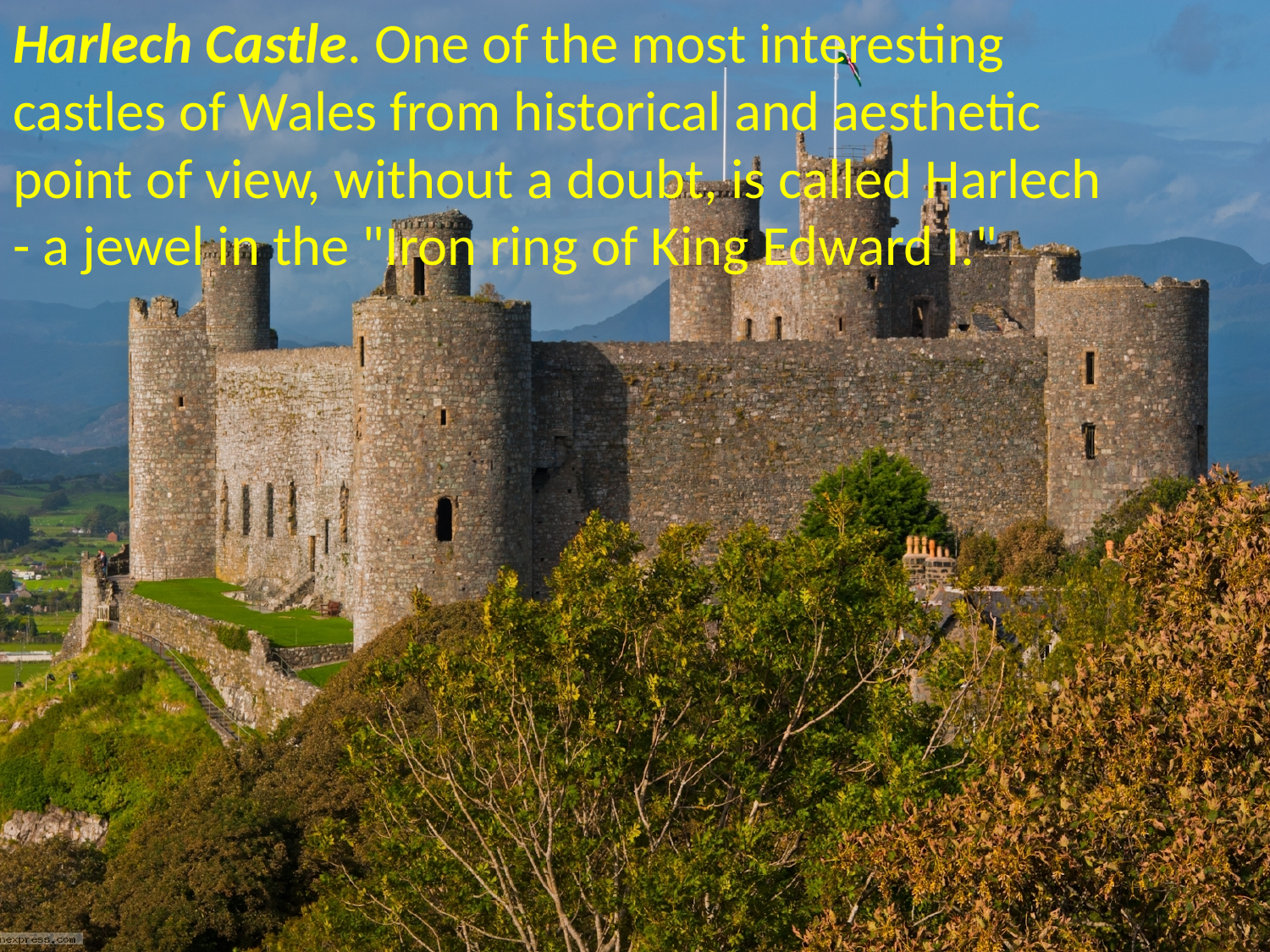

Harlech Castle. One of the most interesting castles of Wales from historical and aesthetic point of view, without a doubt, is called Harlech - a jewel in the "Iron ring of King Edward I."